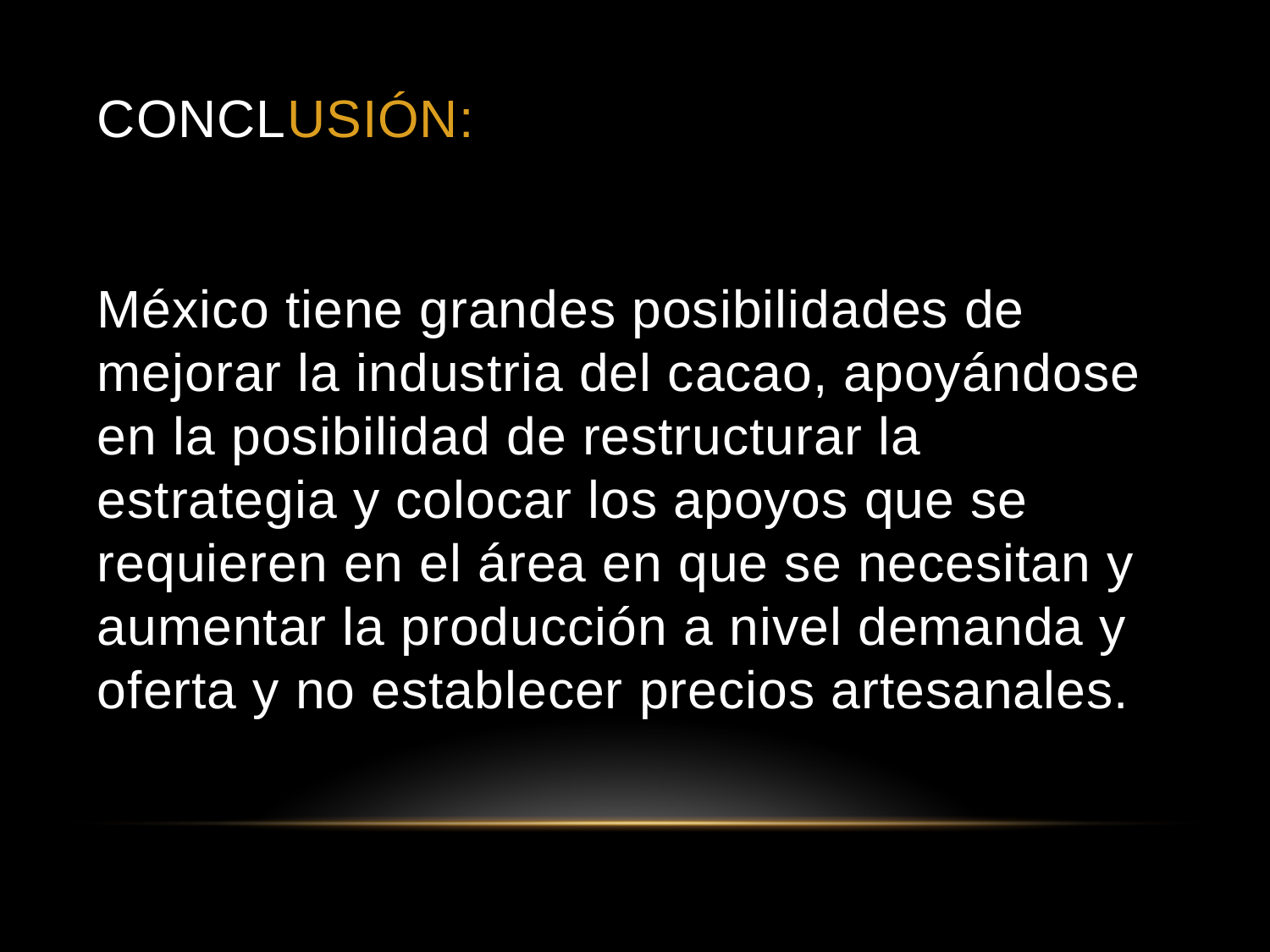

# CONCLUSIÓN: México tiene grandes posibilidades de mejorar la industria del cacao, apoyándose en la posibilidad de restructurar la estrategia y colocar los apoyos que se requieren en el área en que se necesitan y aumentar la producción a nivel demanda y oferta y no establecer precios artesanales.